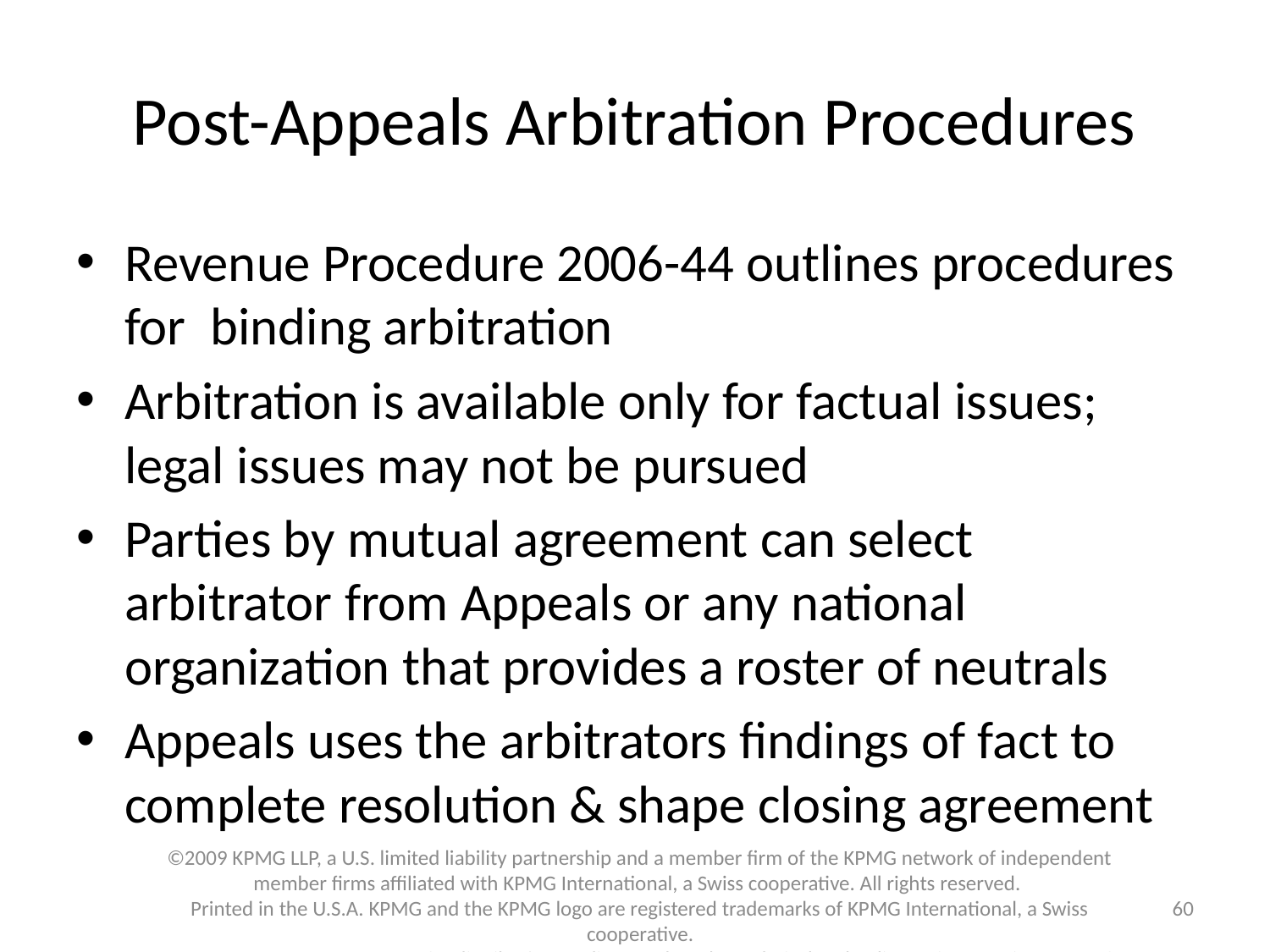

# Post-Appeals Arbitration Procedures
Revenue Procedure 2006-44 outlines procedures for  binding arbitration
Arbitration is available only for factual issues; legal issues may not be pursued
Parties by mutual agreement can select arbitrator from Appeals or any national organization that provides a roster of neutrals
Appeals uses the arbitrators findings of fact to complete resolution & shape closing agreement
60
©2009 KPMG LLP, a U.S. limited liability partnership and a member firm of the KPMG network of independent member firms affiliated with KPMG International, a Swiss cooperative. All rights reserved.
Printed in the U.S.A. KPMG and the KPMG logo are registered trademarks of KPMG International, a Swiss cooperative.
FOR INTERNAL USE ONLY. Not for distribution to clients unless the technical and policy review requirements of Tax Services Manual section 23.7 are satisfied